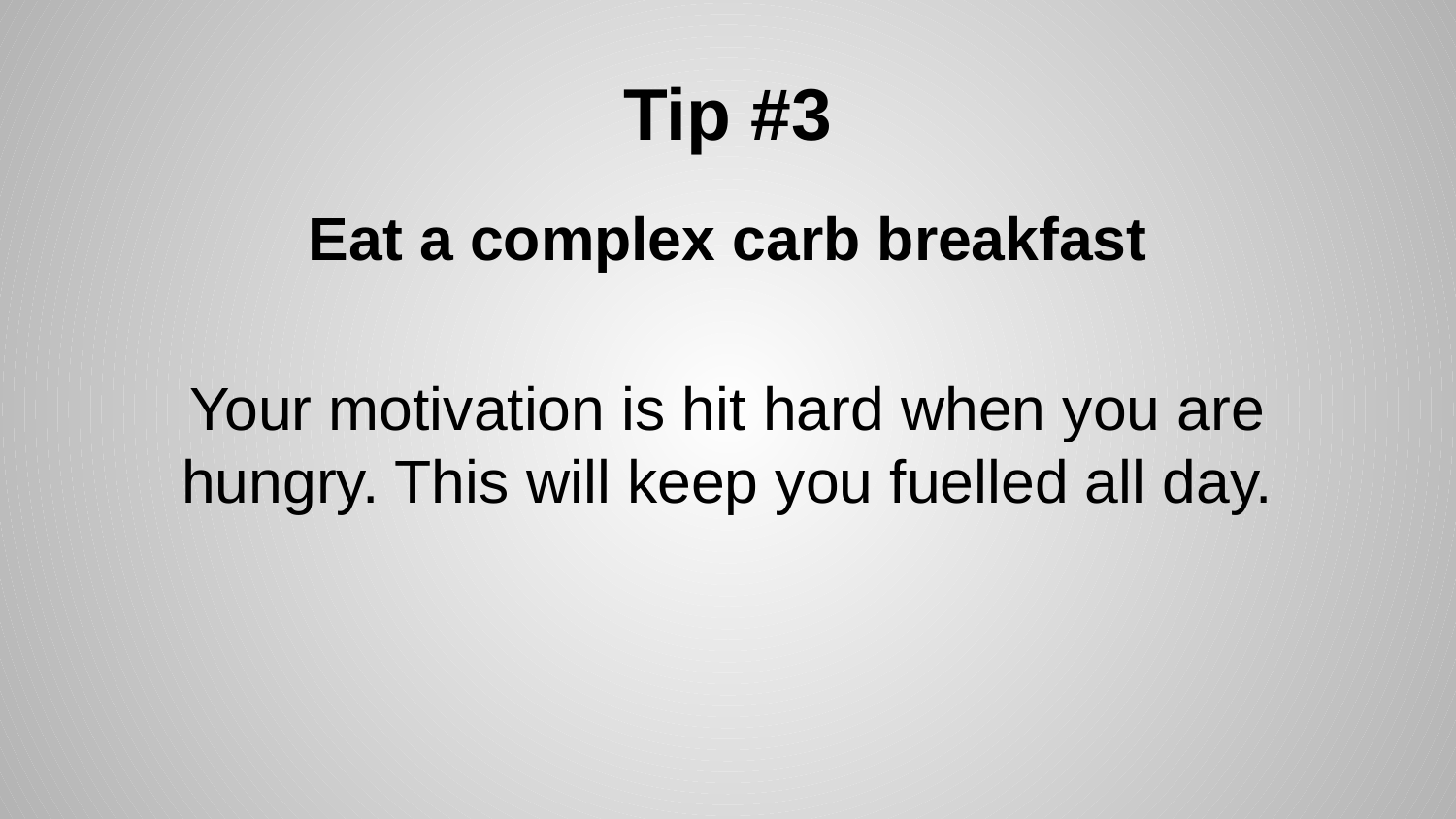

# Tip #3
Eat a complex carb breakfast

Your motivation is hit hard when you are hungry. This will keep you fuelled all day.